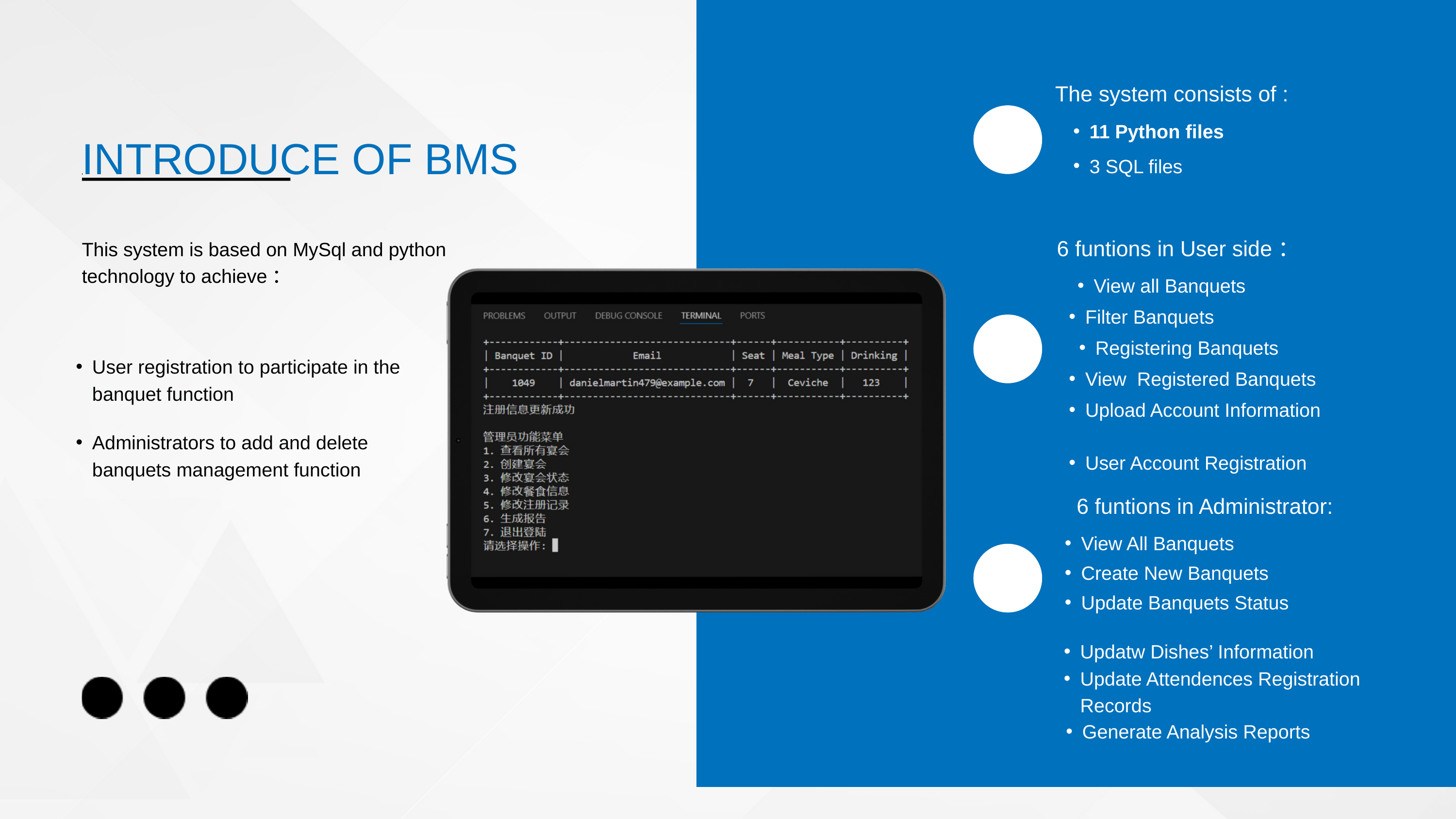

The system consists of :

11 Python files
INTRODUCE OF BMS
3 SQL files

6 funtions in User side：
This system is based on MySql and python technology to achieve：

View all Banquets
Filter Banquets

Registering Banquets
User registration to participate in the banquet function
View  Registered Banquets
Upload Account Information
Administrators to add and delete banquets management function
User Account Registration
6 funtions in Administrator:
View All Banquets

Create New Banquets
Update Banquets Status
Updatw Dishes’ Information
Update Attendences Registration Records

Generate Analysis Reports